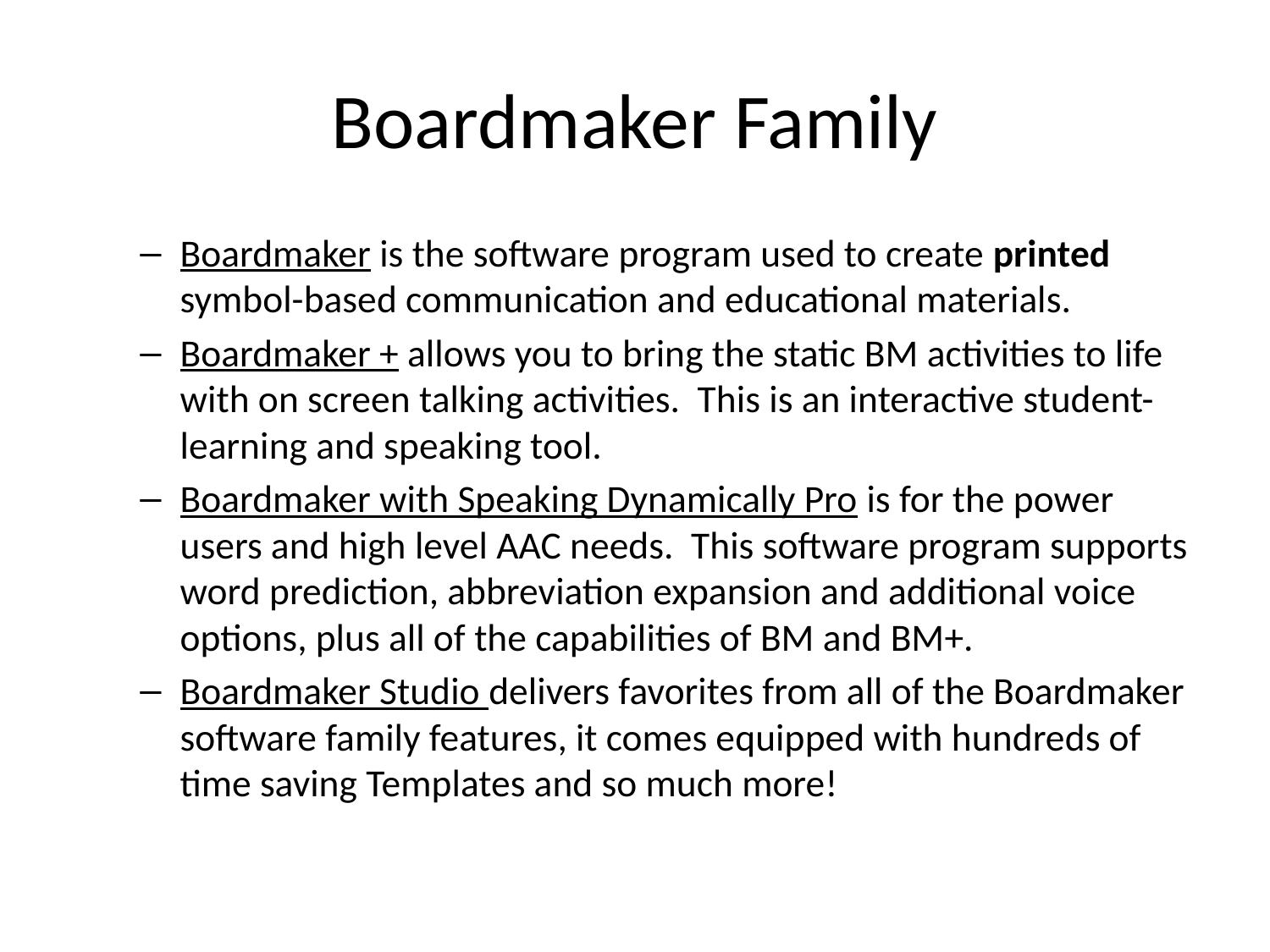

# Boardmaker Family
Boardmaker is the software program used to create printed symbol-based communication and educational materials.
Boardmaker + allows you to bring the static BM activities to life with on screen talking activities.  This is an interactive student-learning and speaking tool.
Boardmaker with Speaking Dynamically Pro is for the power users and high level AAC needs.  This software program supports word prediction, abbreviation expansion and additional voice options, plus all of the capabilities of BM and BM+.
Boardmaker Studio delivers favorites from all of the Boardmaker software family features, it comes equipped with hundreds of time saving Templates and so much more!